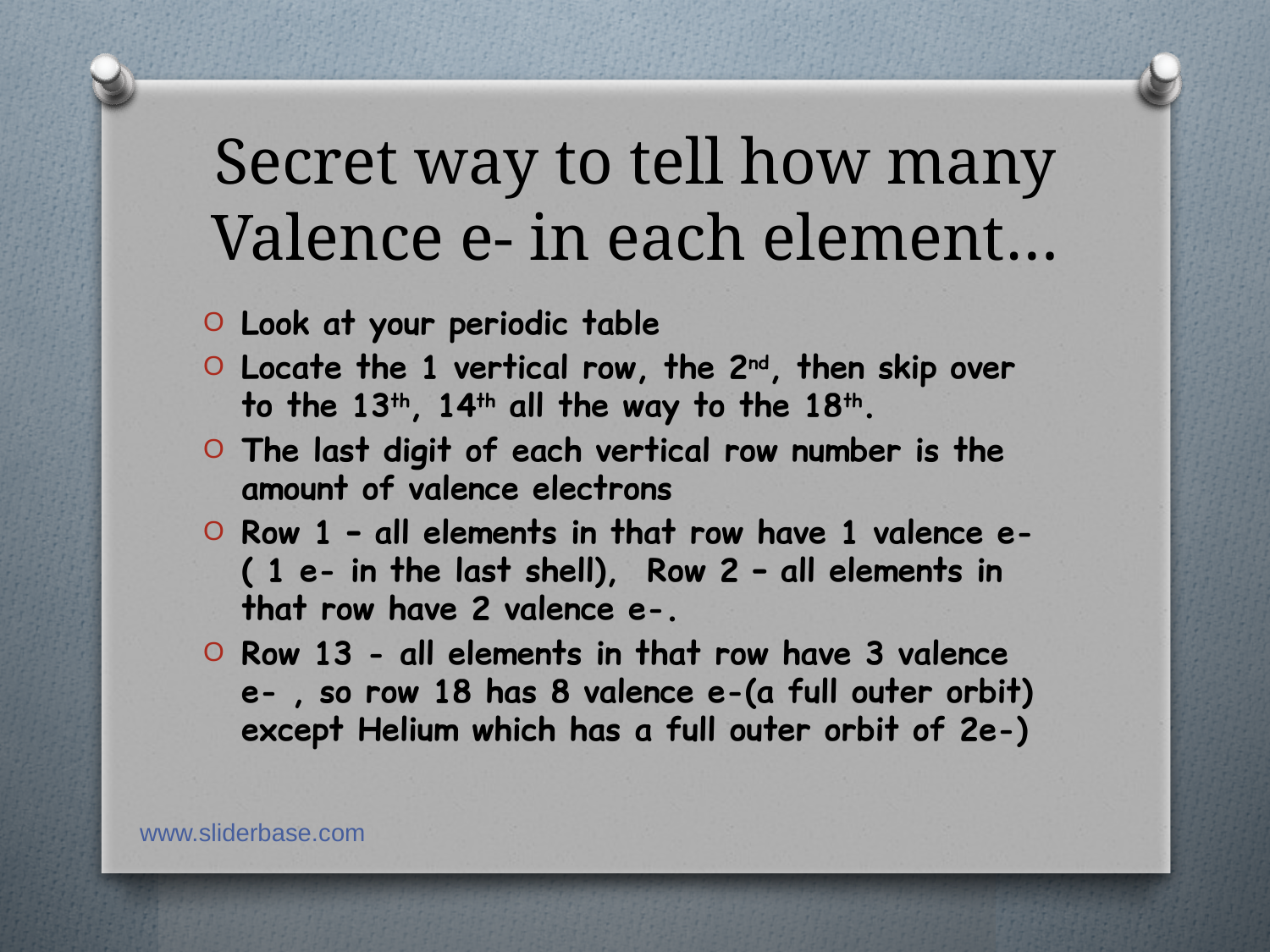

# Secret way to tell how many Valence e- in each element…
Look at your periodic table
Locate the 1 vertical row, the 2nd, then skip over to the 13th, 14th all the way to the 18th.
The last digit of each vertical row number is the amount of valence electrons
Row 1 – all elements in that row have 1 valence e- ( 1 e- in the last shell),  Row 2 – all elements in that row have 2 valence e-.
Row 13 - all elements in that row have 3 valence e- , so row 18 has 8 valence e-(a full outer orbit) except Helium which has a full outer orbit of 2e-)
www.sliderbase.com